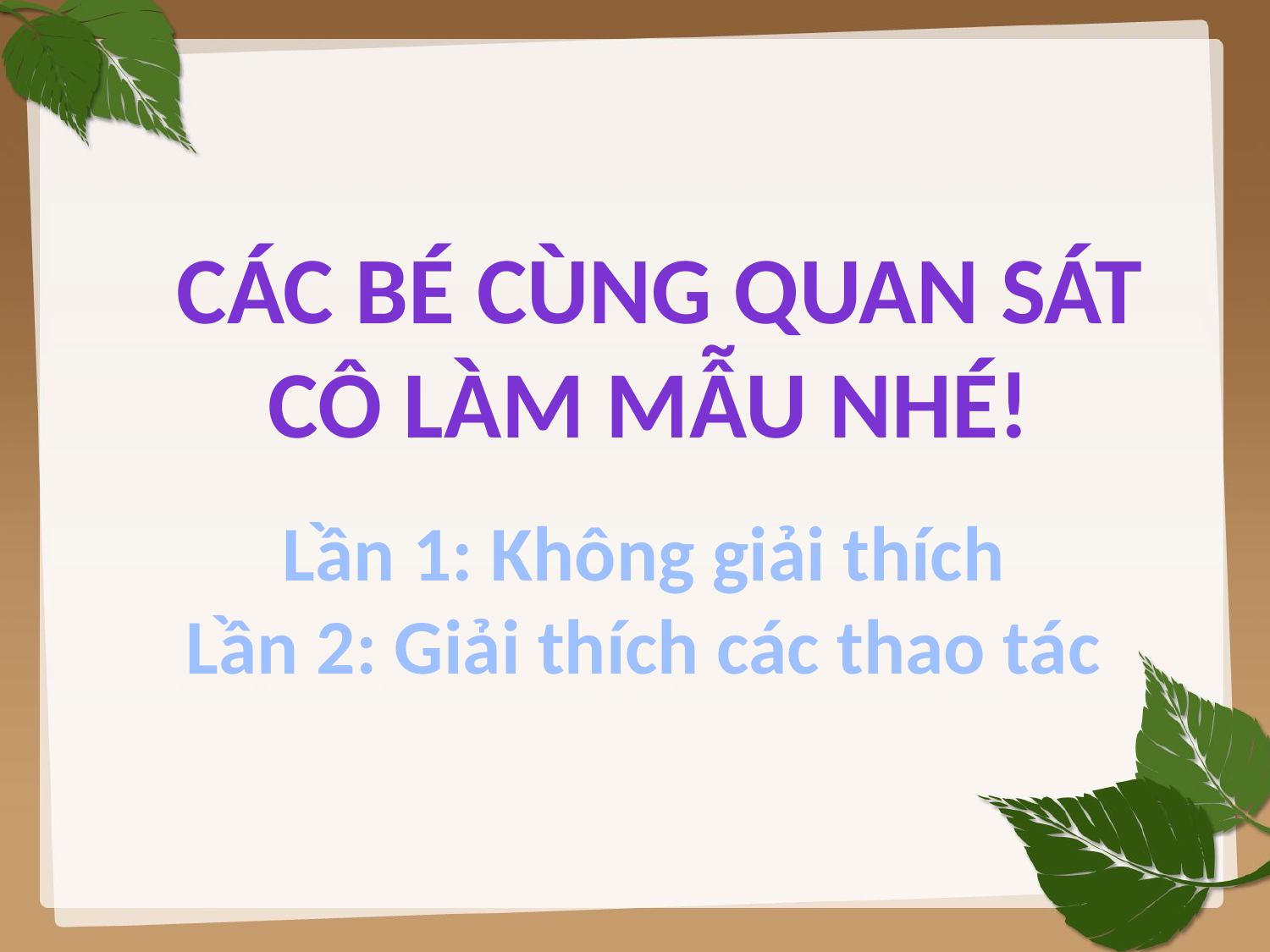

Các bé cùng quan sát
Cô làm mẫu nhé!
Lần 1: Không giải thích
Lần 2: Giải thích các thao tác